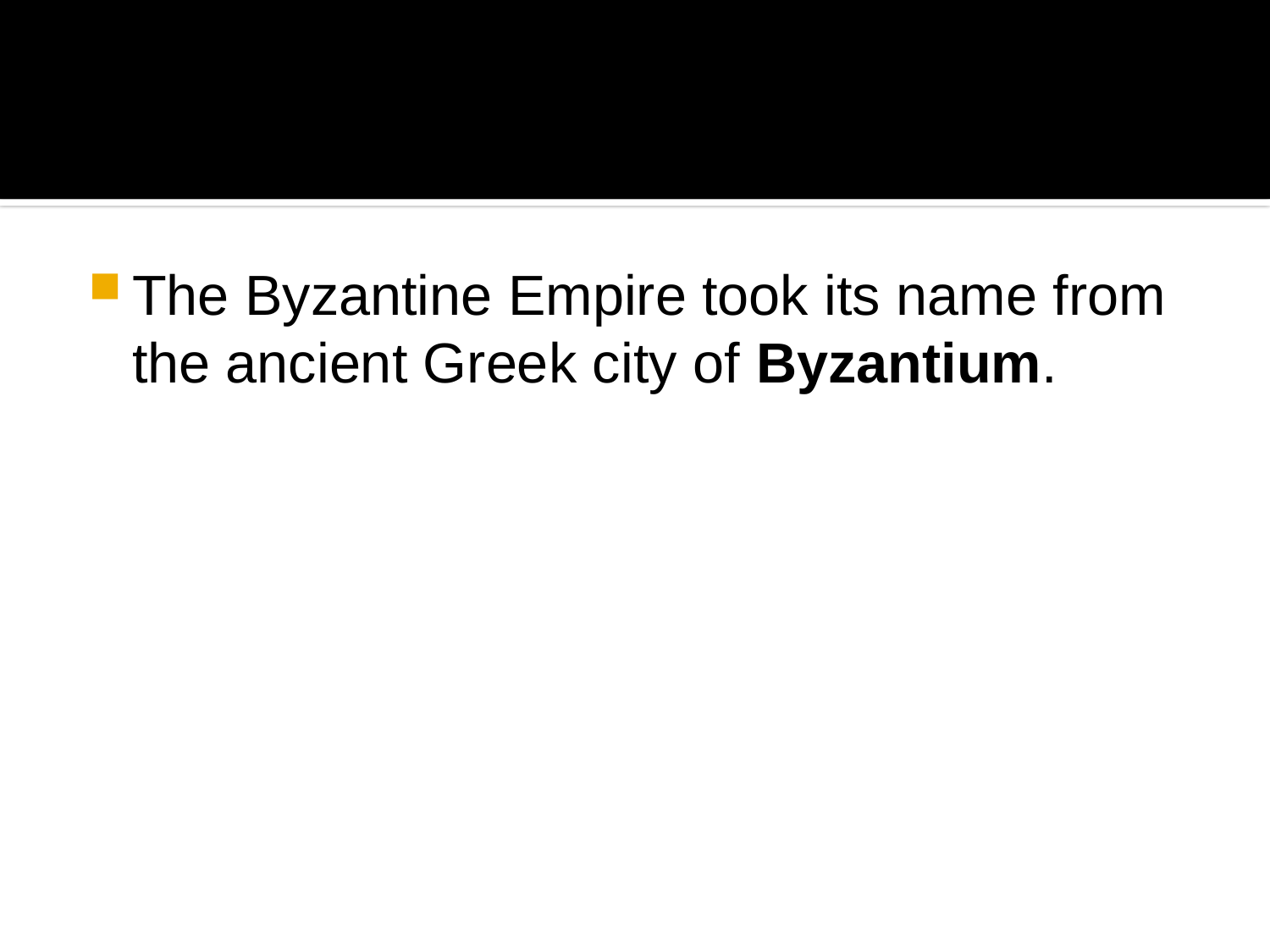

#
The Byzantine Empire took its name from the ancient Greek city of Byzantium.